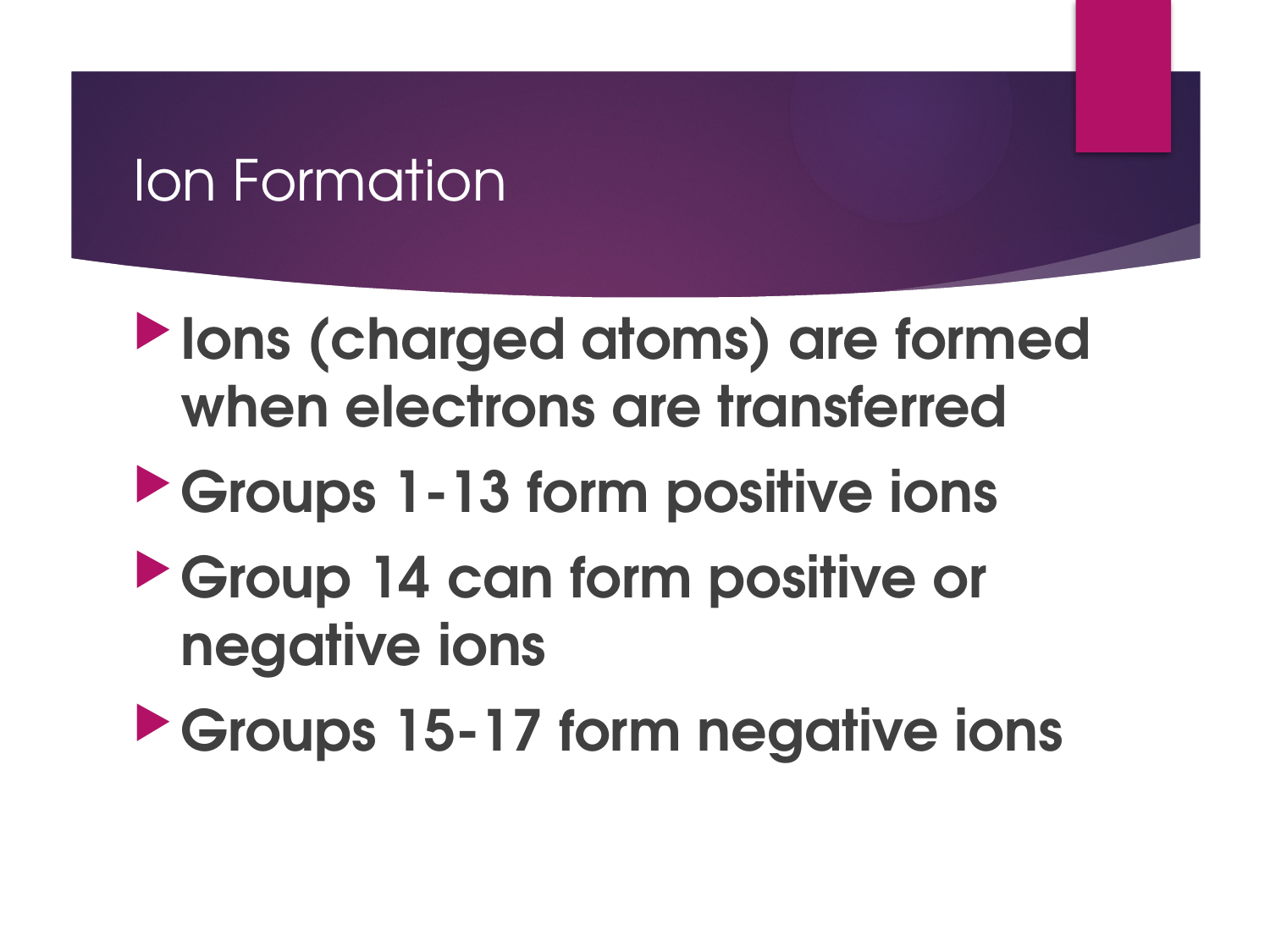

# Ion Formation
Ions (charged atoms) are formed when electrons are transferred
Groups 1-13 form positive ions
Group 14 can form positive or negative ions
Groups 15-17 form negative ions